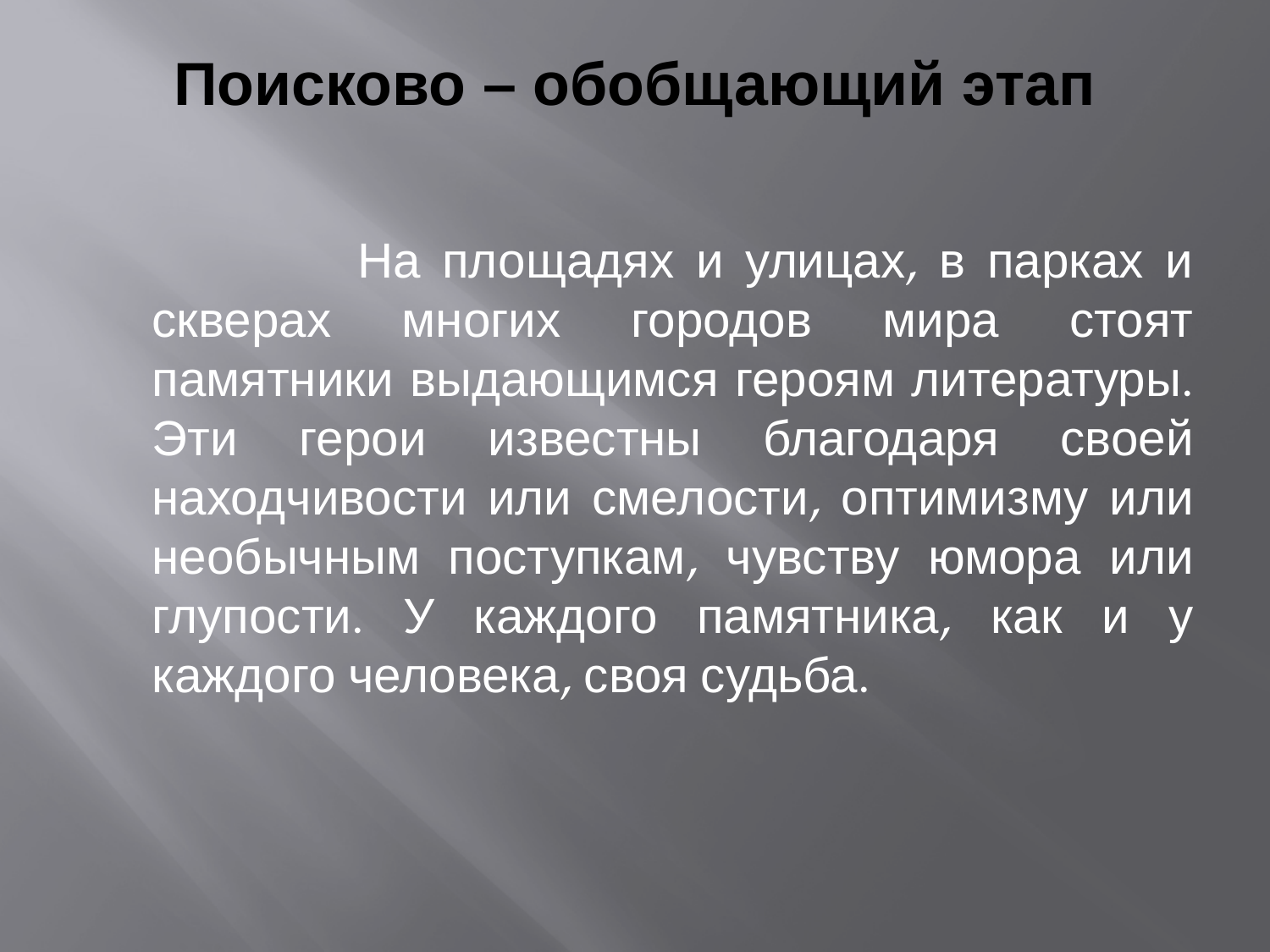

# Поисково – обобщающий этап
            На площадях и улицах, в парках и скверах многих городов мира стоят памятники выдающимся героям литературы. Эти герои известны благодаря своей находчивости или смелости, оптимизму или необычным поступкам, чувству юмора или глупости. У каждого памятника, как и у каждого человека, своя судьба.